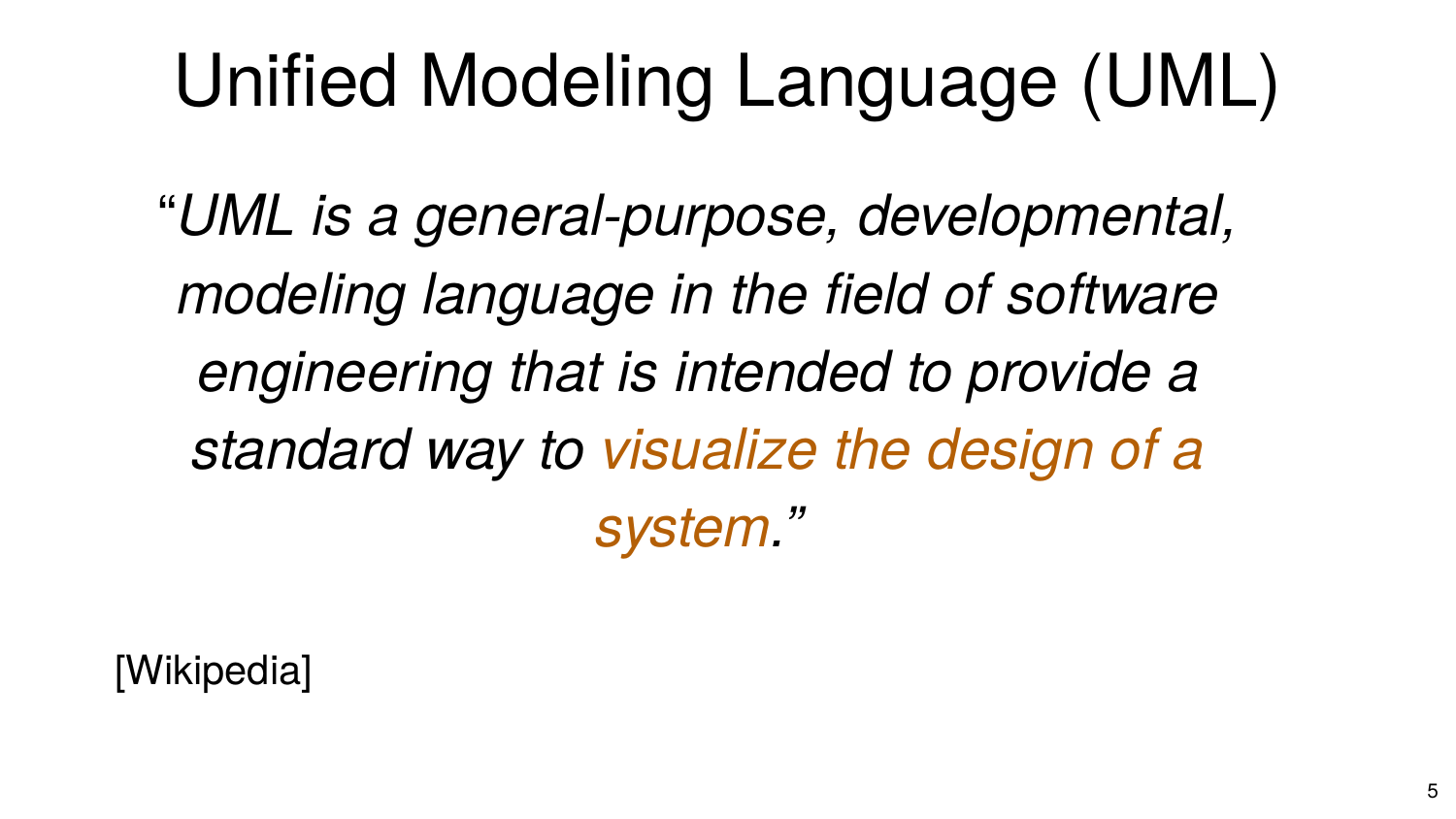

# Unified Modeling Language (UML)
“UML is a general-purpose, developmental, modeling language in the field of software engineering that is intended to provide a standard way to visualize the design of a system.”

[Wikipedia]
5